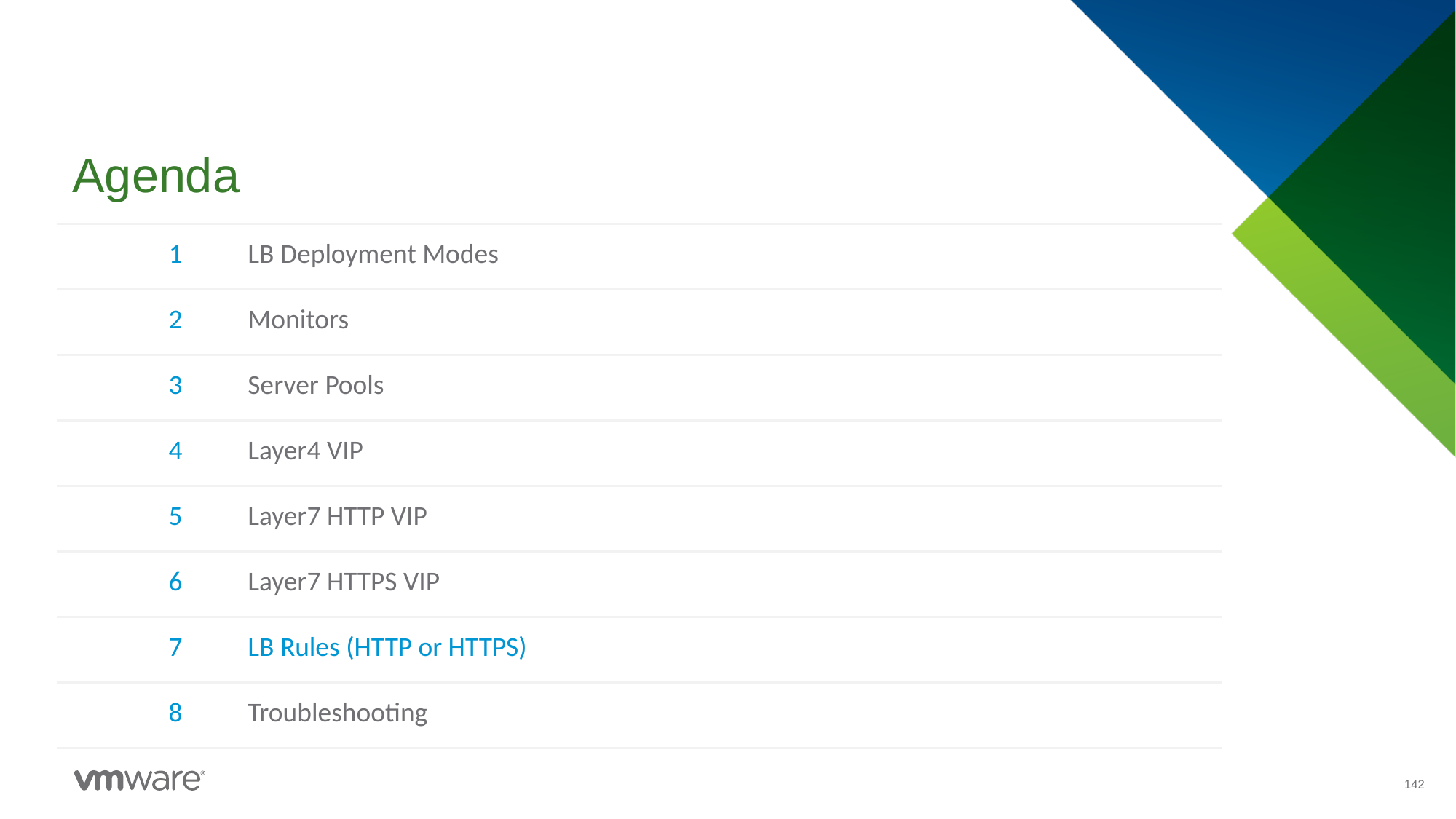

| 1 | LB Deployment Modes |
| --- | --- |
| 2 | Monitors |
| 3 | Server Pools |
| 4 | Layer4 VIP |
| 5 | Layer7 HTTP VIP |
| 6 | Layer7 HTTPS VIP |
| 7 | LB Rules (HTTP or HTTPS) |
| 8 | Troubleshooting |